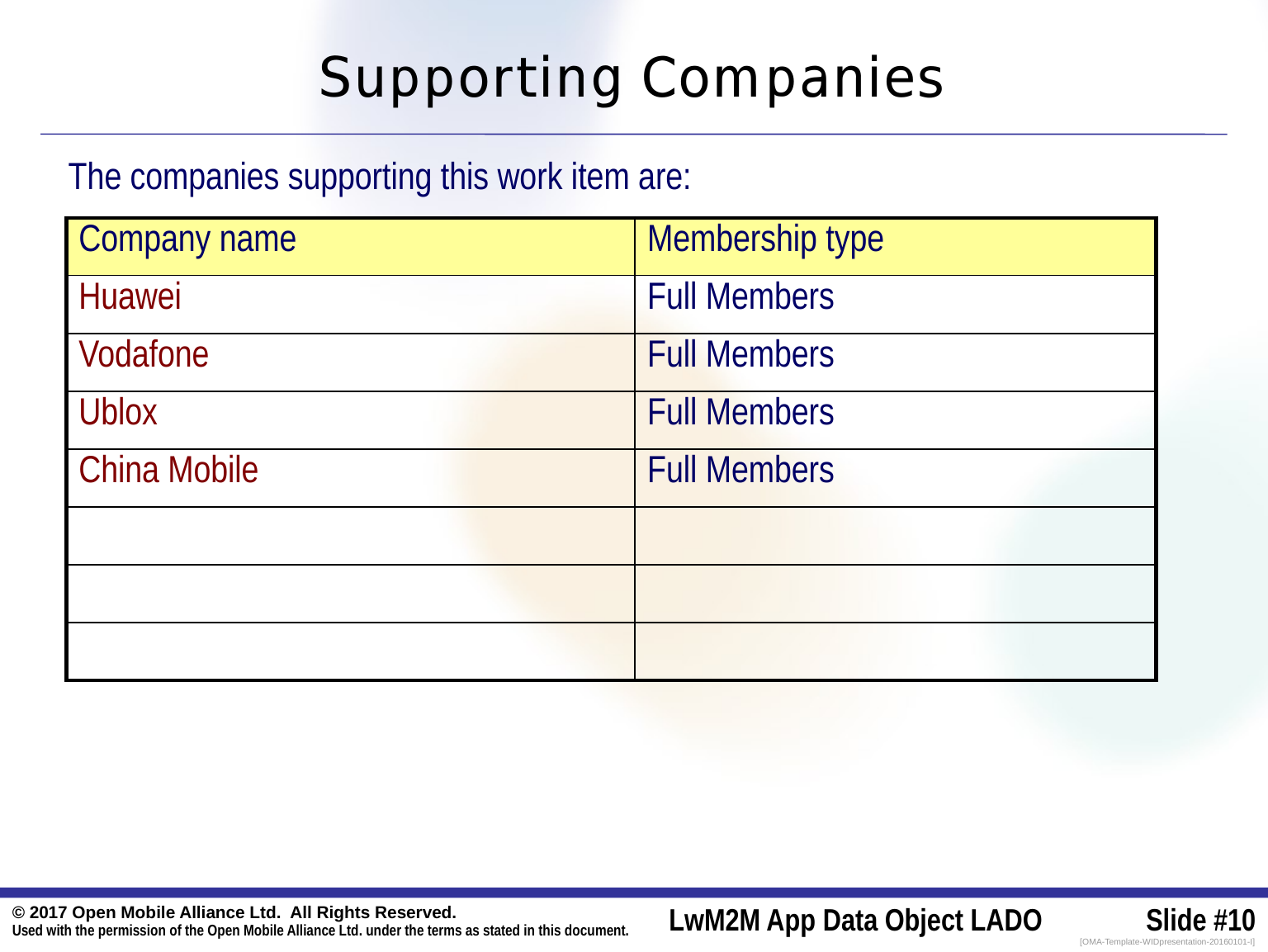

# Supporting Companies
The companies supporting this work item are:
| Company name | Membership type |
| --- | --- |
| Huawei | Full Members |
| Vodafone | Full Members |
| Ublox | Full Members |
| China Mobile | Full Members |
|  |  |
|  |  |
|  |  |